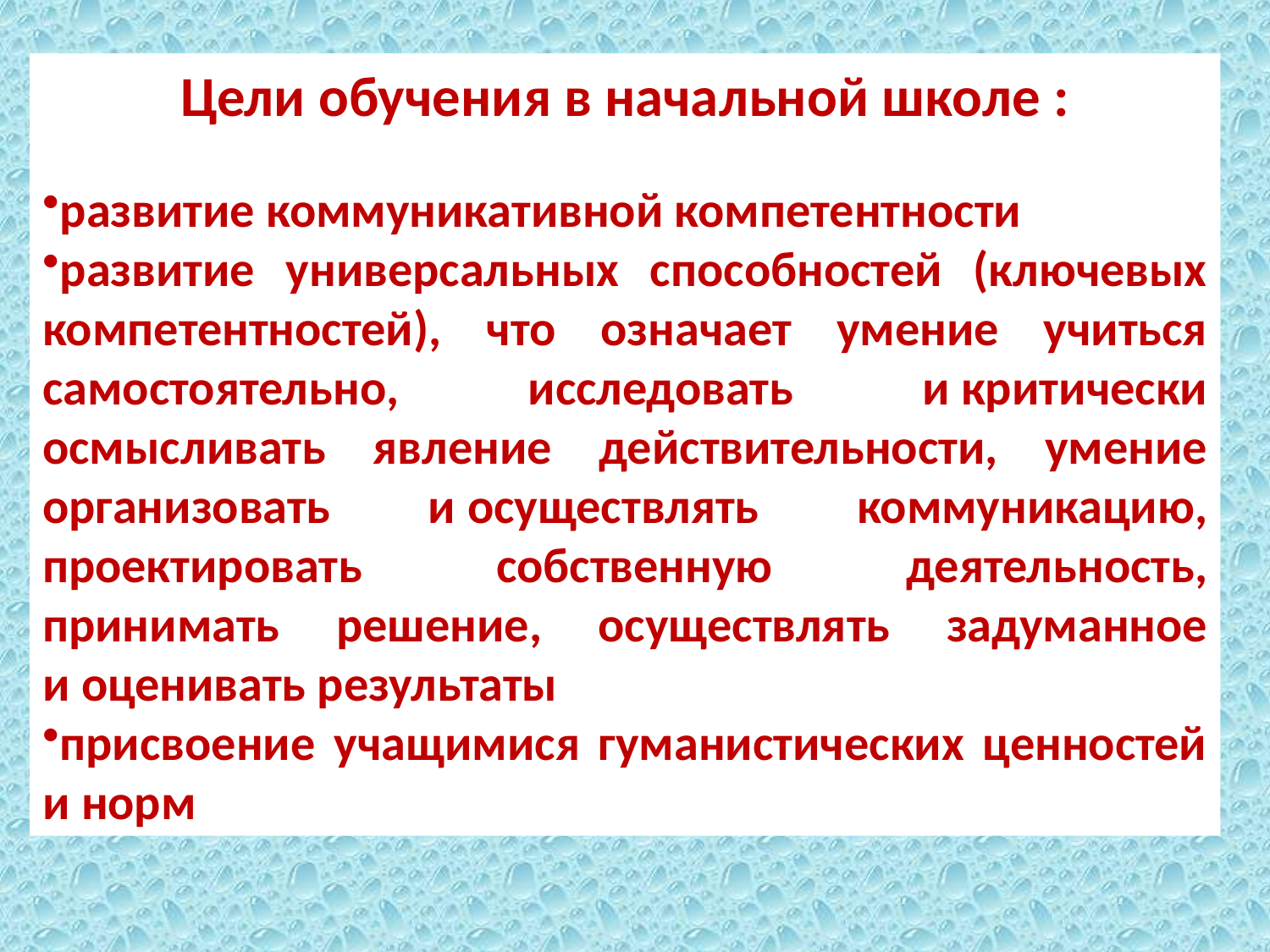

Цели обучения в начальной школе :

развитие коммуникативной компетентности
развитие универсальных способностей (ключевых компетентностей), что означает умение учиться самостоятельно, исследовать и критически осмысливать явление действительности, умение организовать и осуществлять коммуникацию, проектировать собственную деятельность, принимать решение, осуществлять задуманное и оценивать результаты
присвоение учащимися гуманистических ценностей и норм